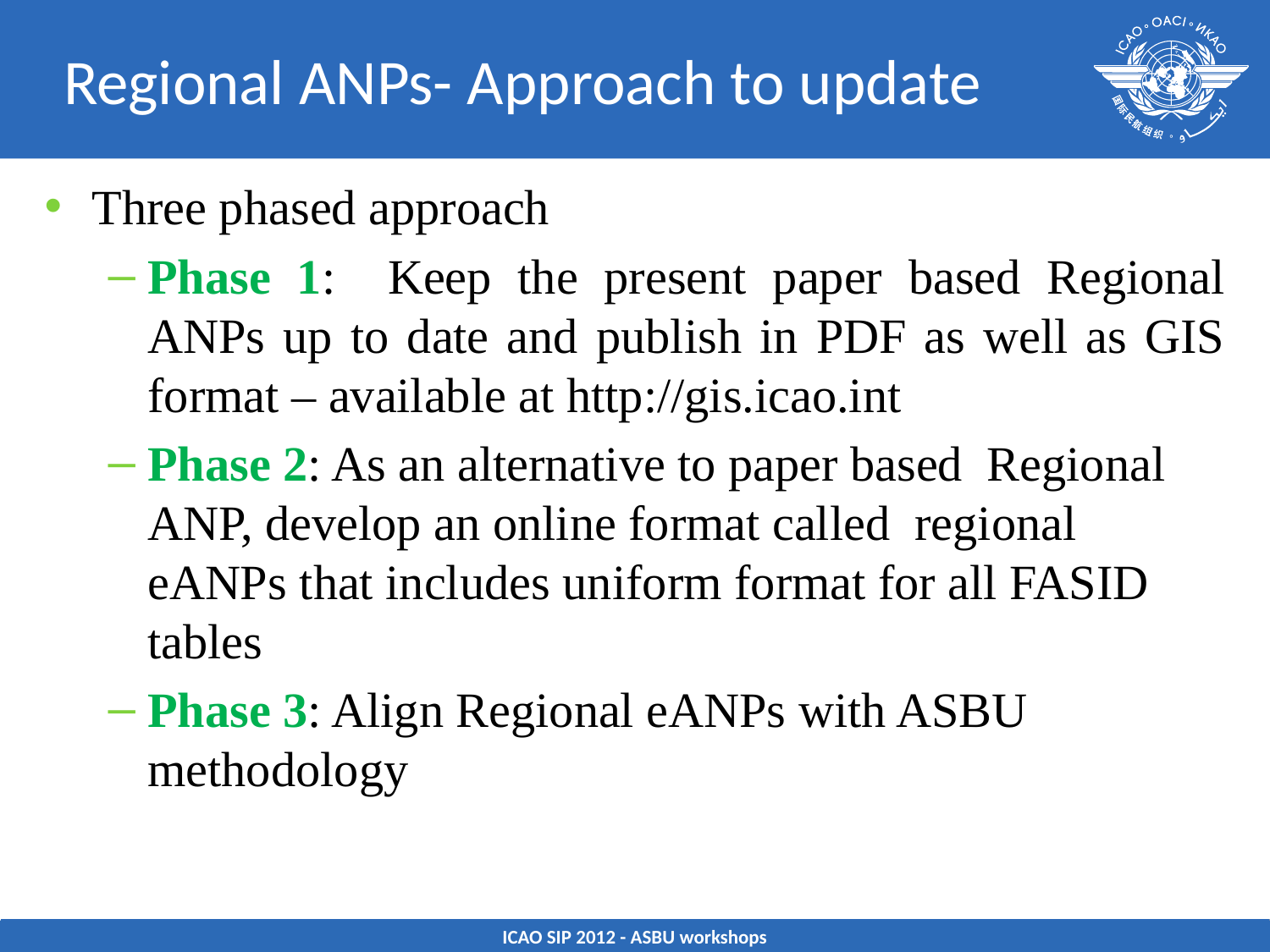

# Regional ANPs- Approach to update
Three phased approach
Phase 1:  Keep the present paper based Regional ANPs up to date and publish in PDF as well as GIS format – available at http://gis.icao.int
Phase 2: As an alternative to paper based  Regional ANP, develop an online format called  regional eANPs that includes uniform format for all FASID tables
Phase 3: Align Regional eANPs with ASBU methodology

ICAO SIP 2012 - ASBU workshops